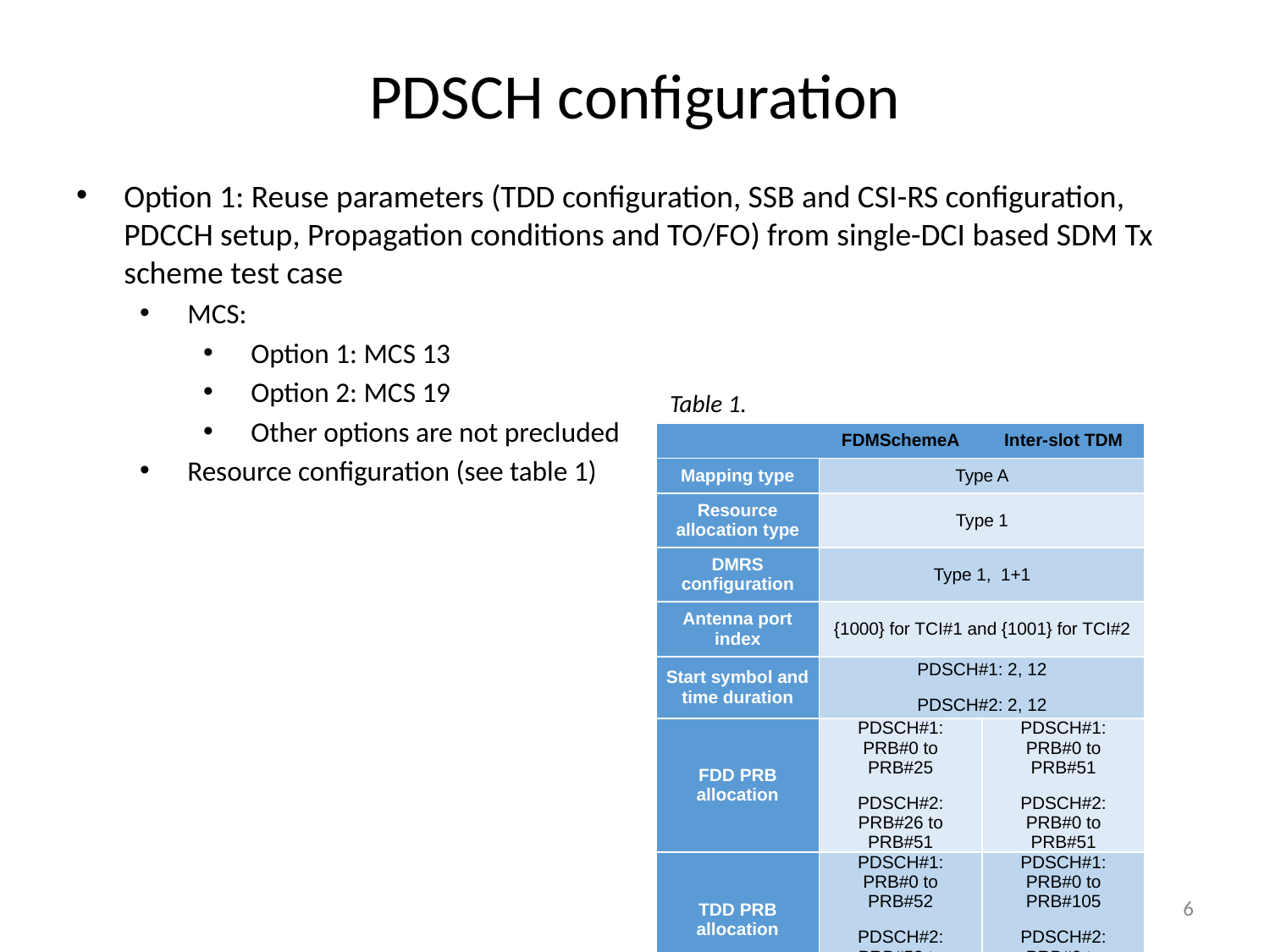

# PDSCH configuration
Option 1: Reuse parameters (TDD configuration, SSB and CSI-RS configuration, PDCCH setup, Propagation conditions and TO/FO) from single-DCI based SDM Tx scheme test case
MCS:
Option 1: MCS 13
Option 2: MCS 19
Other options are not precluded
Resource configuration (see table 1)

Table 1.
|  | FDMSchemeA | Inter-slot TDM |
| --- | --- | --- |
| Mapping type | Type A |  |
| Resource allocation type | Type 1 |  |
| DMRS configuration | Type 1, 1+1 |  |
| Antenna port index | {1000} for TCI#1 and {1001} for TCI#2 |  |
| Start symbol and time duration | PDSCH#1: 2, 12 PDSCH#2: 2, 12 |  |
| FDD PRB allocation | PDSCH#1: PRB#0 to PRB#25 PDSCH#2: PRB#26 to PRB#51 | PDSCH#1: PRB#0 to PRB#51 PDSCH#2: PRB#0 to PRB#51 |
| TDD PRB allocation | PDSCH#1: PRB#0 to PRB#52 PDSCH#2: PRB#53 to PRB#105 | PDSCH#1: PRB#0 to PRB#105 PDSCH#2: PRB#0 to PRB#105 |
6